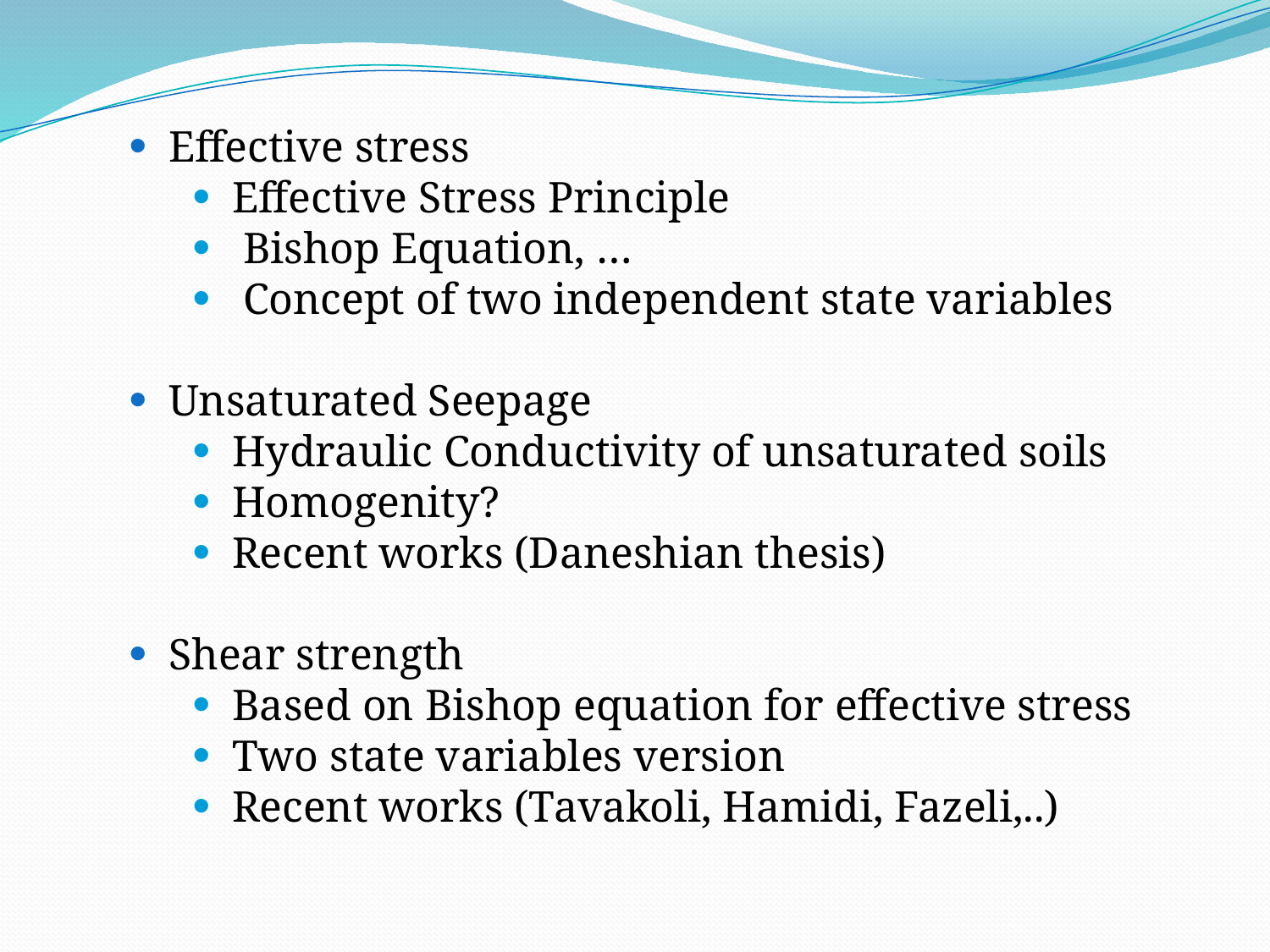

Effective stress
Effective Stress Principle
 Bishop Equation, …
 Concept of two independent state variables

Unsaturated Seepage
Hydraulic Conductivity of unsaturated soils
Homogenity?
Recent works (Daneshian thesis)

Shear strength
Based on Bishop equation for effective stress
Two state variables version
Recent works (Tavakoli, Hamidi, Fazeli,..)